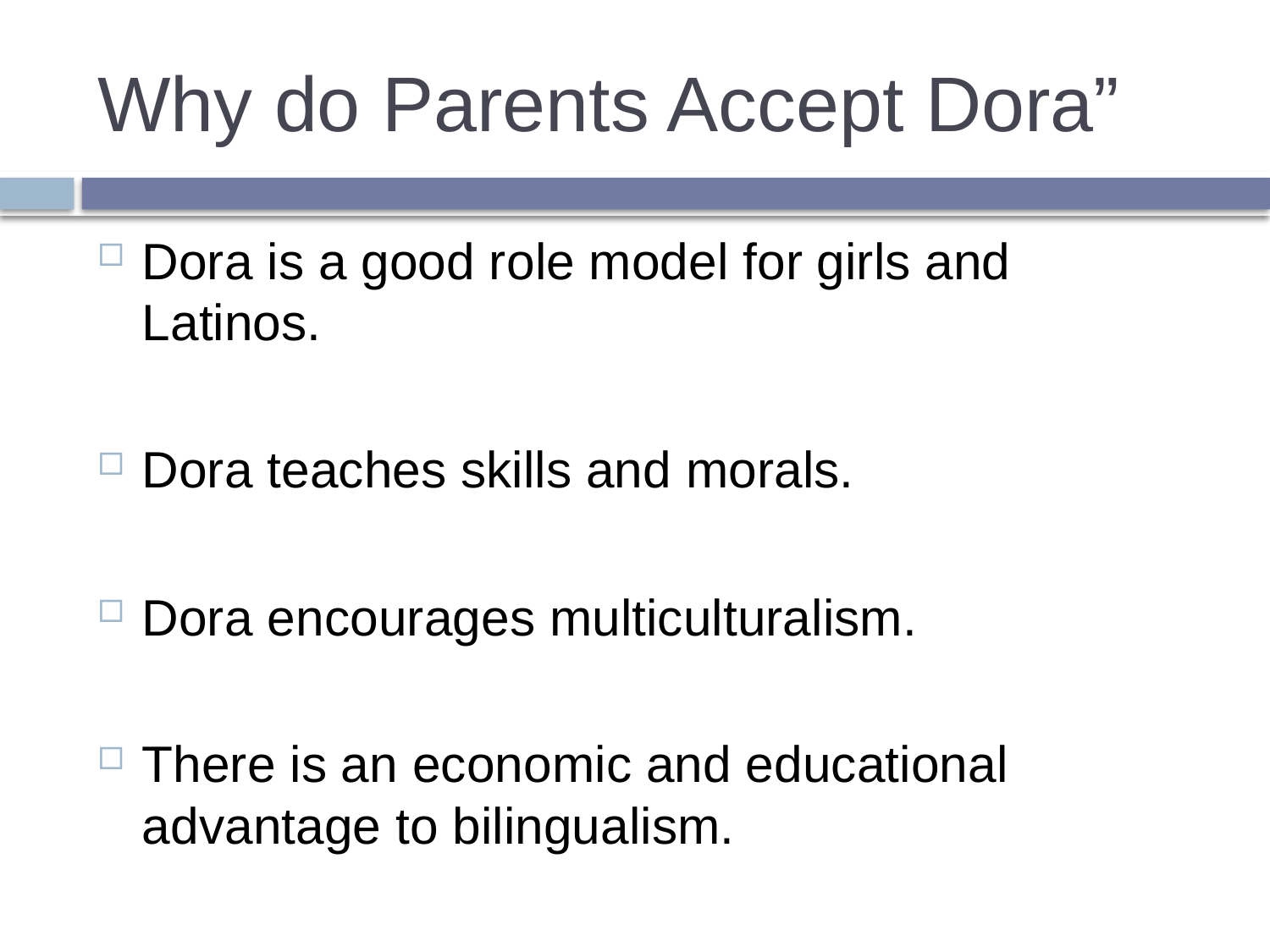

# Why do Parents Accept Dora”
Dora is a good role model for girls and Latinos.

Dora teaches skills and morals.

Dora encourages multiculturalism.

There is an economic and educational advantage to bilingualism.